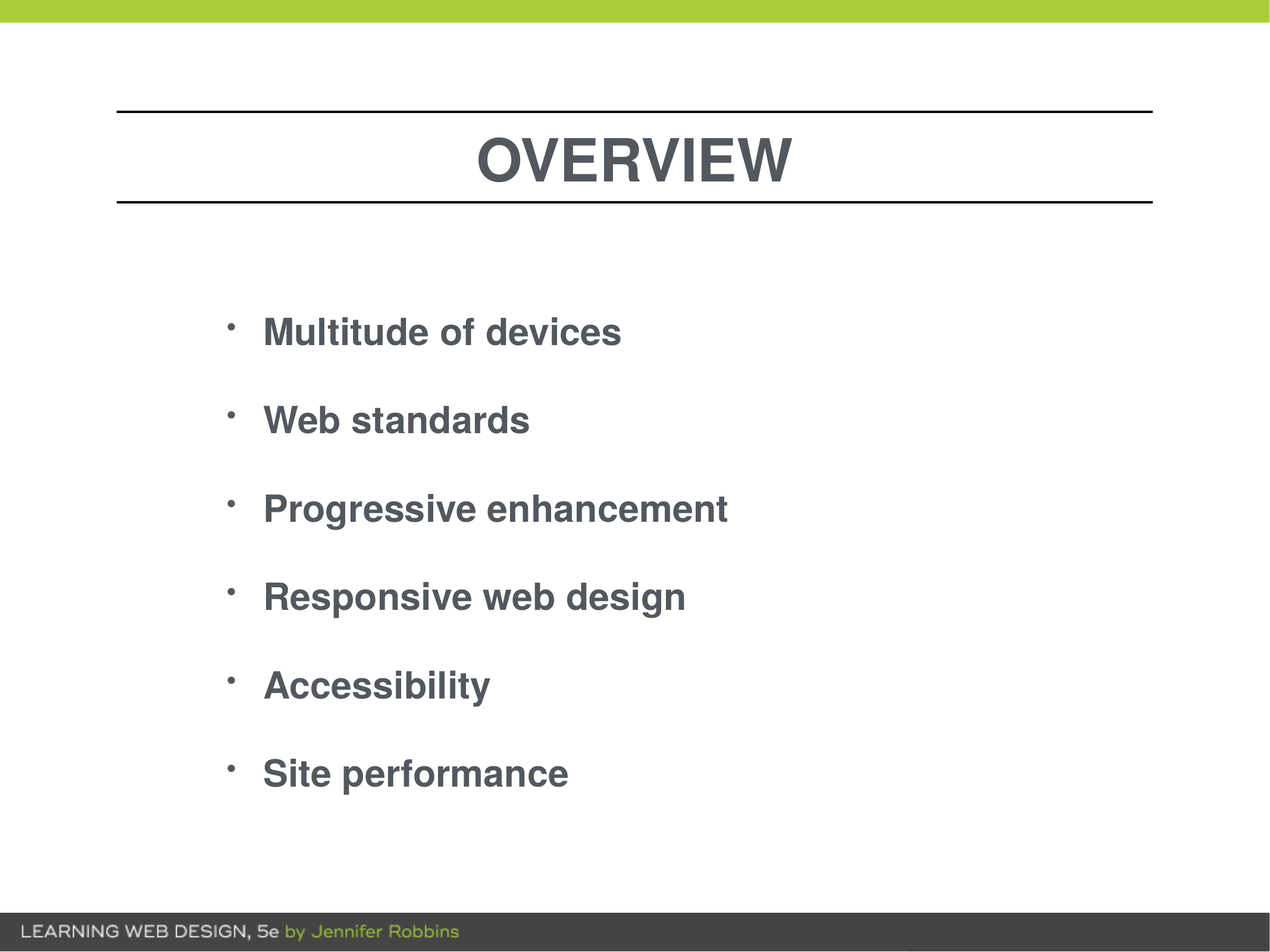

Multitude of devices
Web standards
Progressive enhancement
Responsive web design
Accessibility
Site performance